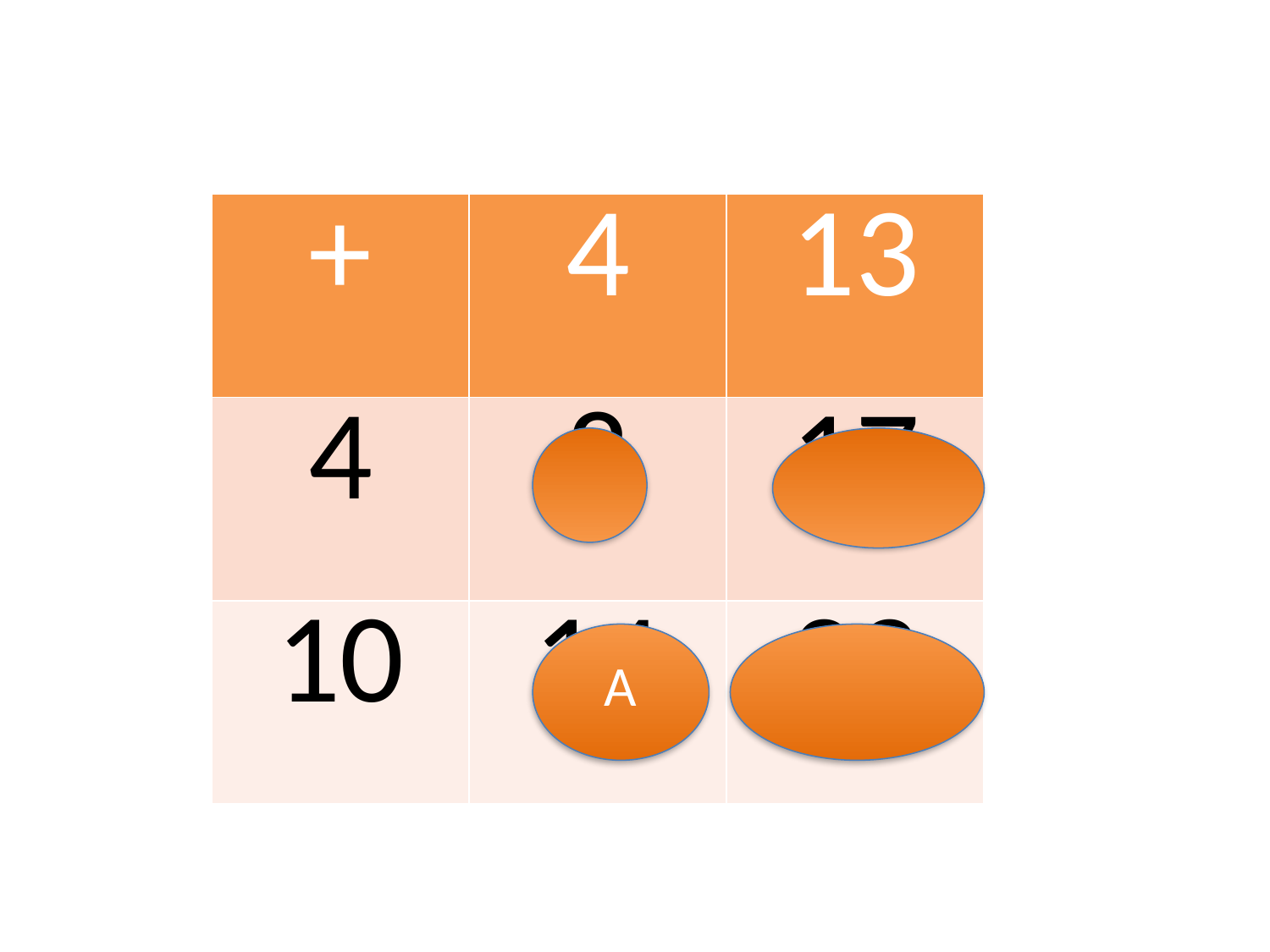

| + | 4 | 13 |
| --- | --- | --- |
| 4 | 8 | 17 |
| 10 | 14 | 23 |

A